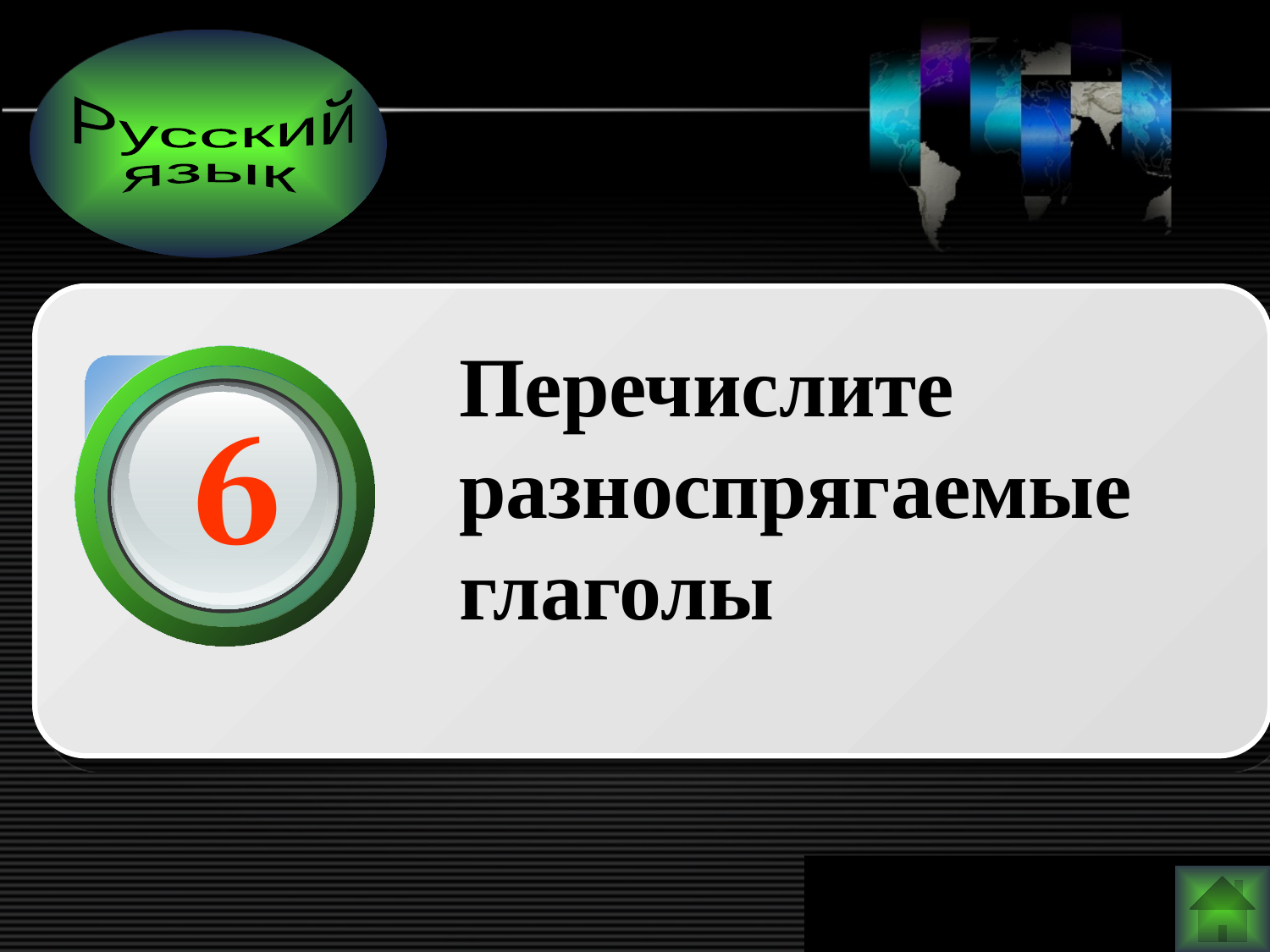

Русский
язык

Перечислите разноспрягаемые глаголы

6

www.themegallery.com